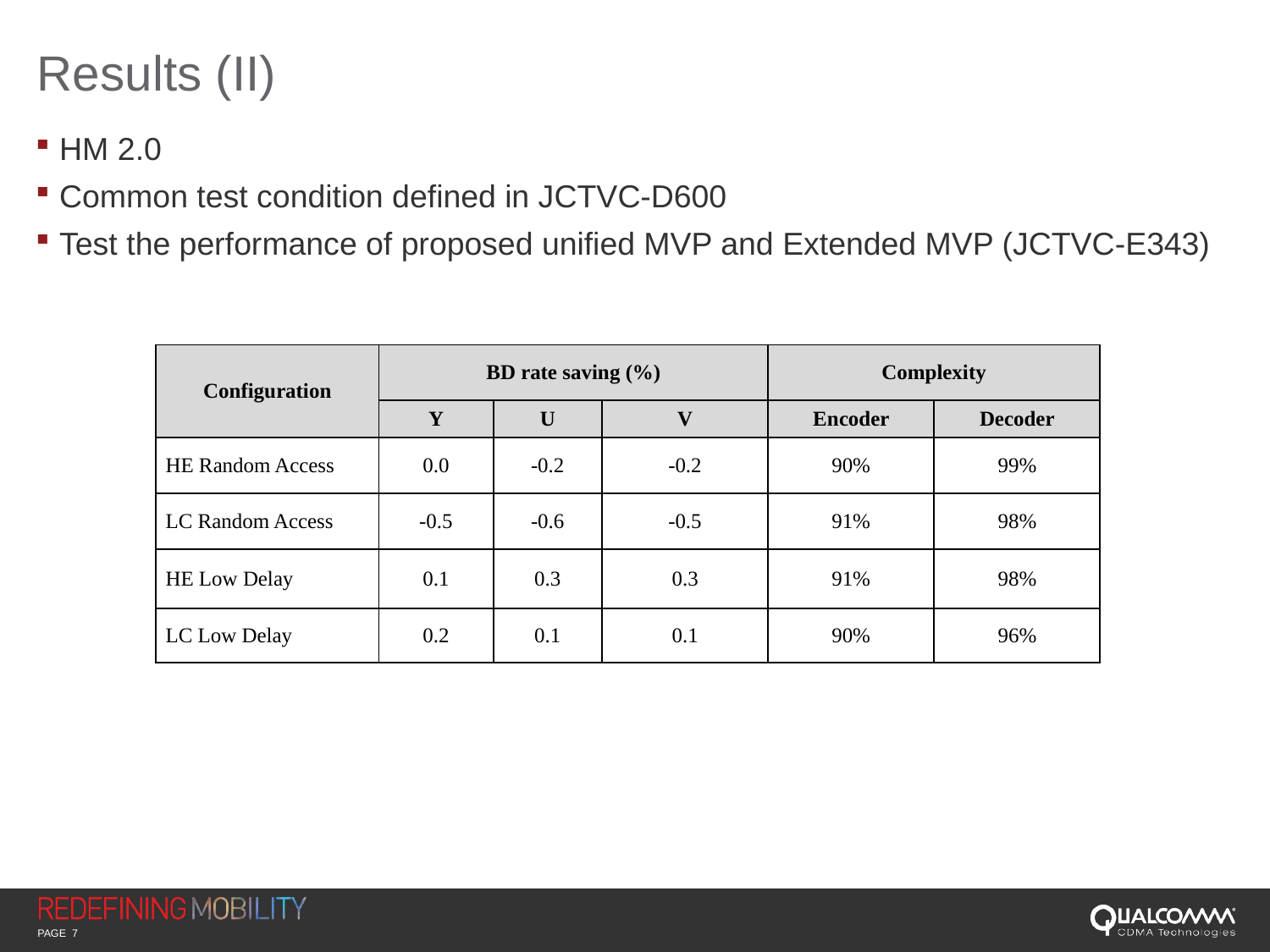

# Results (II)
HM 2.0
Common test condition defined in JCTVC-D600
Test the performance of proposed unified MVP and Extended MVP (JCTVC-E343)

| Configuration | BD rate saving (%) |  |  | Complexity |  |
| --- | --- | --- | --- | --- | --- |
|  | Y | U | V | Encoder | Decoder |
| HE Random Access | 0.0 | -0.2 | -0.2 | 90% | 99% |
| LC Random Access | -0.5 | -0.6 | -0.5 | 91% | 98% |
| HE Low Delay | 0.1 | 0.3 | 0.3 | 91% | 98% |
| LC Low Delay | 0.2 | 0.1 | 0.1 | 90% | 96% |